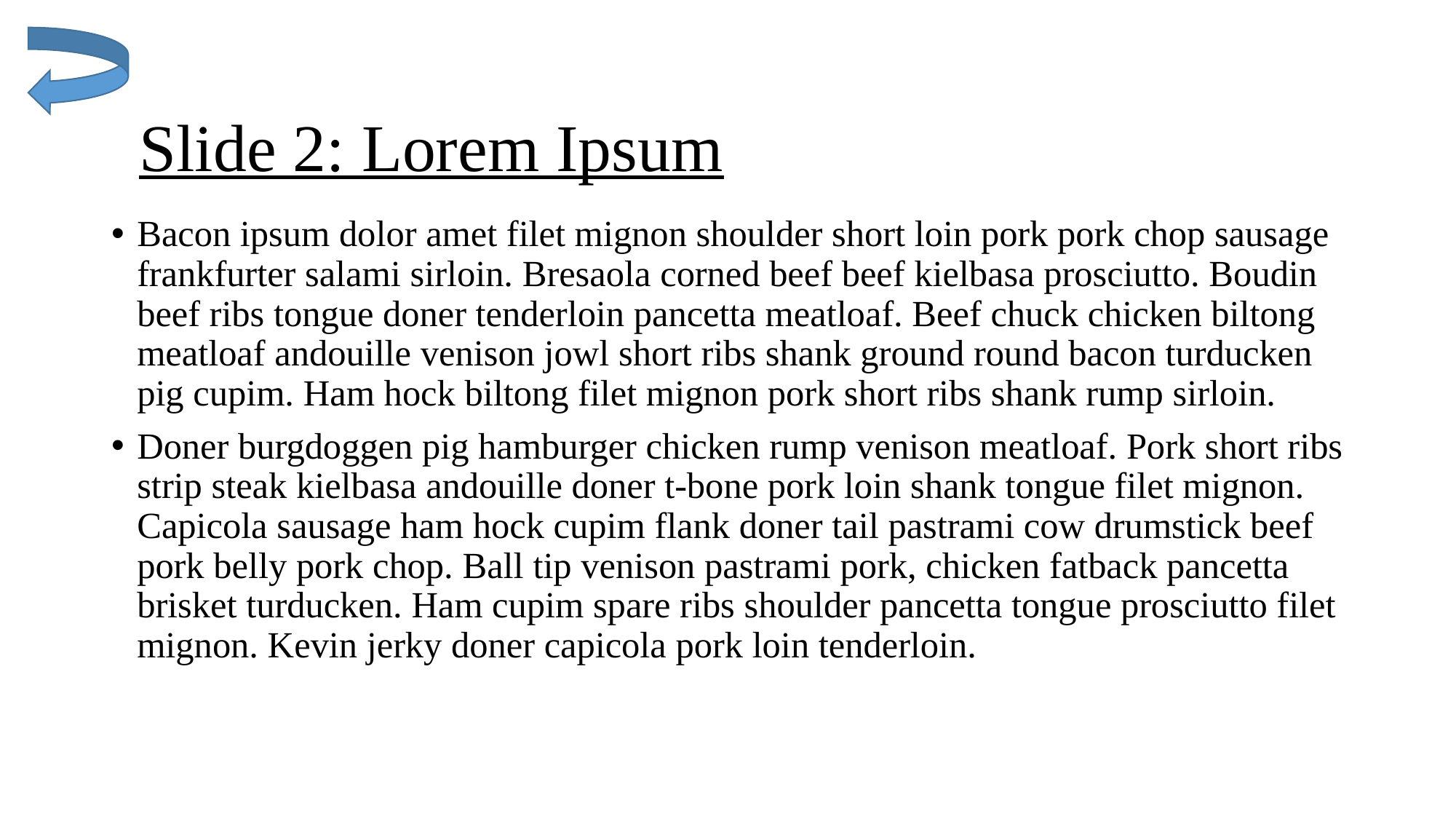

# Slide 2: Lorem Ipsum
Bacon ipsum dolor amet filet mignon shoulder short loin pork pork chop sausage frankfurter salami sirloin. Bresaola corned beef beef kielbasa prosciutto. Boudin beef ribs tongue doner tenderloin pancetta meatloaf. Beef chuck chicken biltong meatloaf andouille venison jowl short ribs shank ground round bacon turducken pig cupim. Ham hock biltong filet mignon pork short ribs shank rump sirloin.
Doner burgdoggen pig hamburger chicken rump venison meatloaf. Pork short ribs strip steak kielbasa andouille doner t-bone pork loin shank tongue filet mignon. Capicola sausage ham hock cupim flank doner tail pastrami cow drumstick beef pork belly pork chop. Ball tip venison pastrami pork, chicken fatback pancetta brisket turducken. Ham cupim spare ribs shoulder pancetta tongue prosciutto filet mignon. Kevin jerky doner capicola pork loin tenderloin.